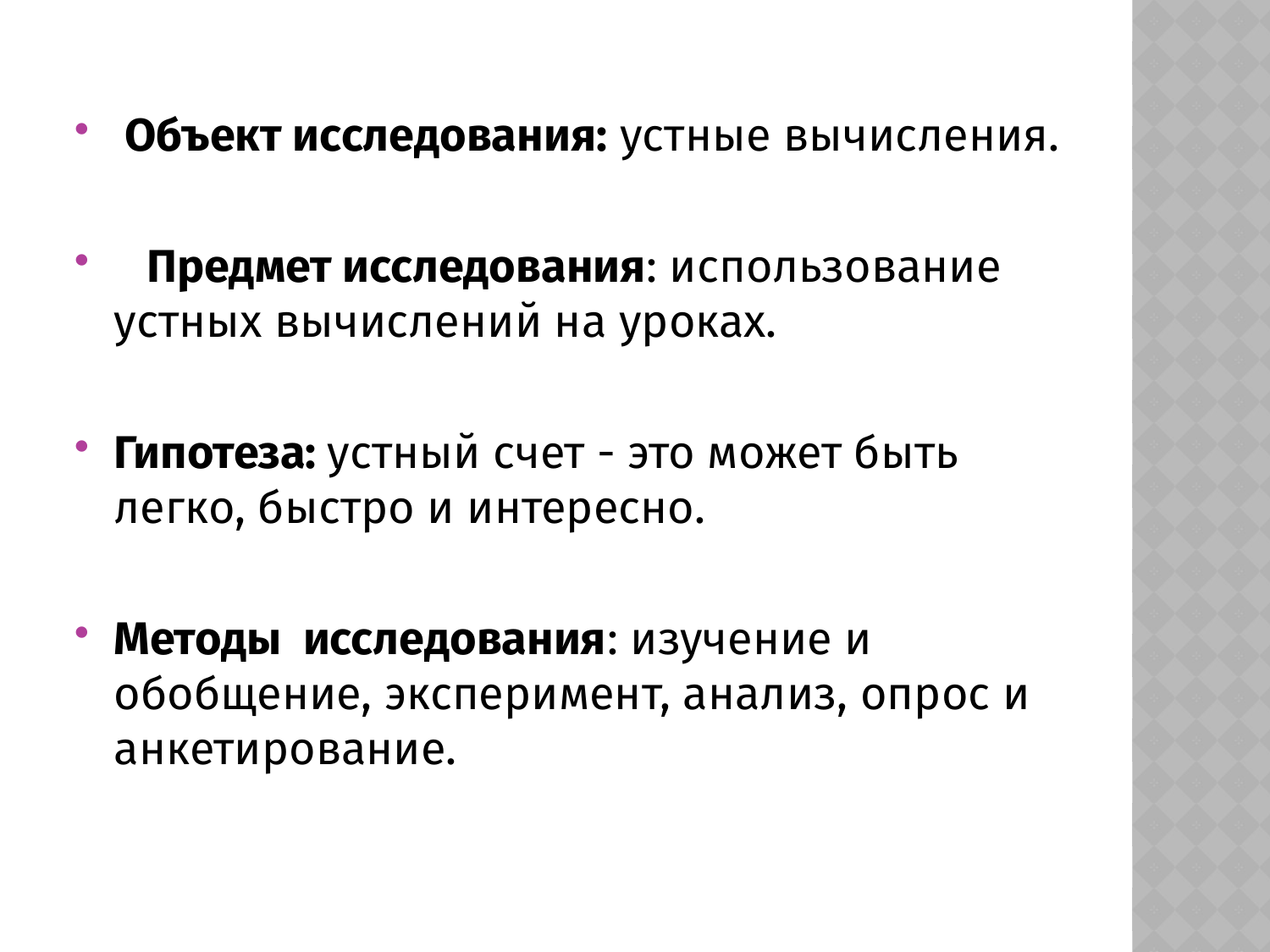

#
 Объект исследования: устные вычисления.

   Предмет исследования: использование устных вычислений на уроках.

Гипотеза: устный счет - это может быть легко, быстро и интересно.

Методы  исследования: изучение и обобщение, эксперимент, анализ, опрос и анкетирование.